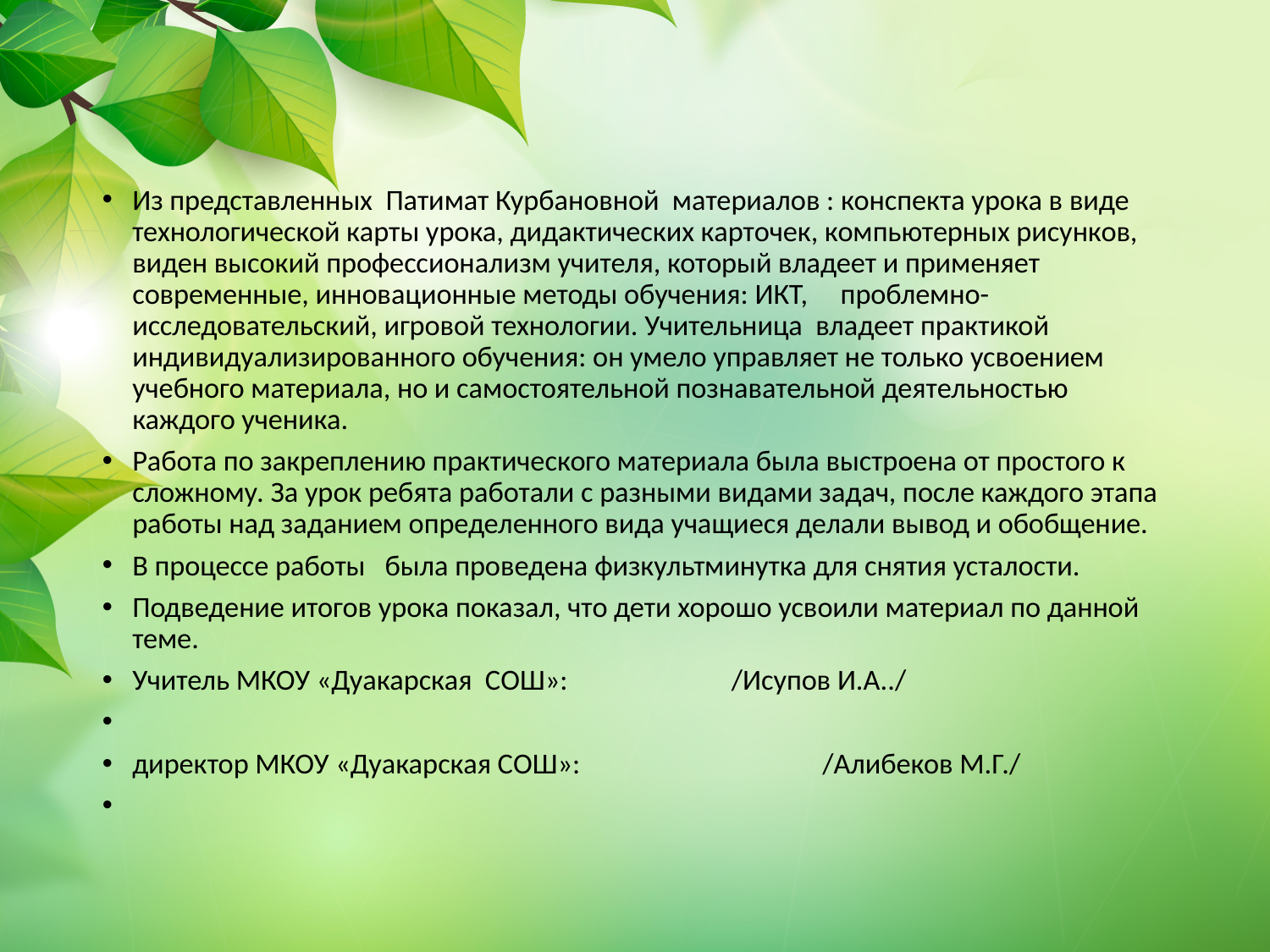

#
Из представленных  Патимат Курбановной  материалов : конспекта урока в виде технологической карты урока, дидактических карточек, компьютерных рисунков,  виден высокий профессионализм учителя, который владеет и применяет современные, инновационные методы обучения: ИКТ,     проблемно-исследовательский, игровой технологии. Учительница  владеет практикой индивидуализированного обучения: он умело управляет не только усвоением учебного материала, но и самостоятельной познавательной деятельностью каждого ученика.
Работа по закреплению практического материала была выстроена от простого к сложному. За урок ребята работали с разными видами задач, после каждого этапа работы над заданием определенного вида учащиеся делали вывод и обобщение.
В процессе работы   была проведена физкультминутка для снятия усталости.
Подведение итогов урока показал, что дети хорошо усвоили материал по данной теме.
Учитель МКОУ «Дуакарская  СОШ»:                         /Исупов И.А../

директор МКОУ «Дуакарская СОШ»:                                     /Алибеков М.Г./